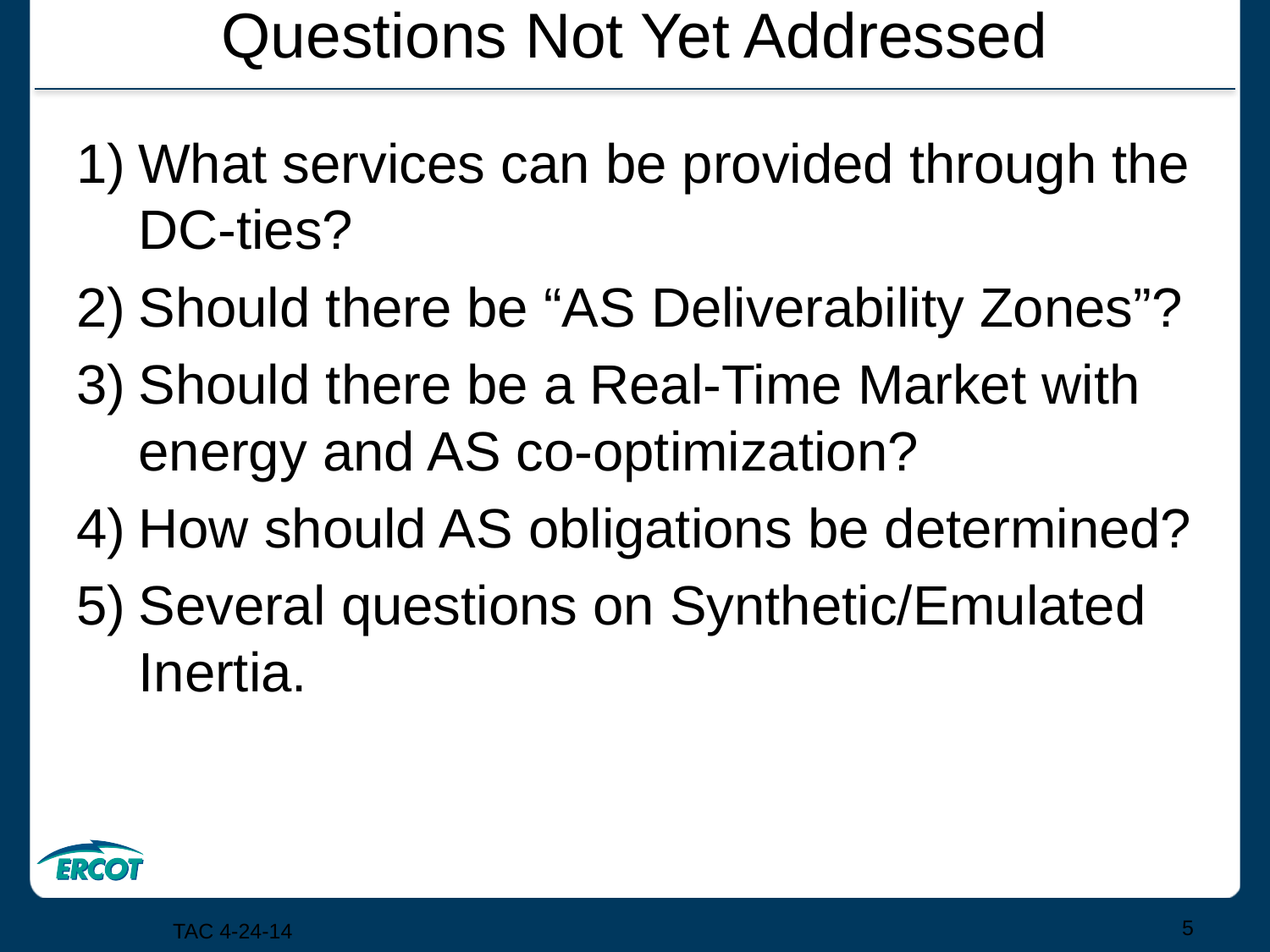

# Questions Not Yet Addressed
What services can be provided through the DC-ties?
Should there be “AS Deliverability Zones”?
Should there be a Real-Time Market with energy and AS co-optimization?
How should AS obligations be determined?
Several questions on Synthetic/Emulated Inertia.

5
TAC 4-24-14